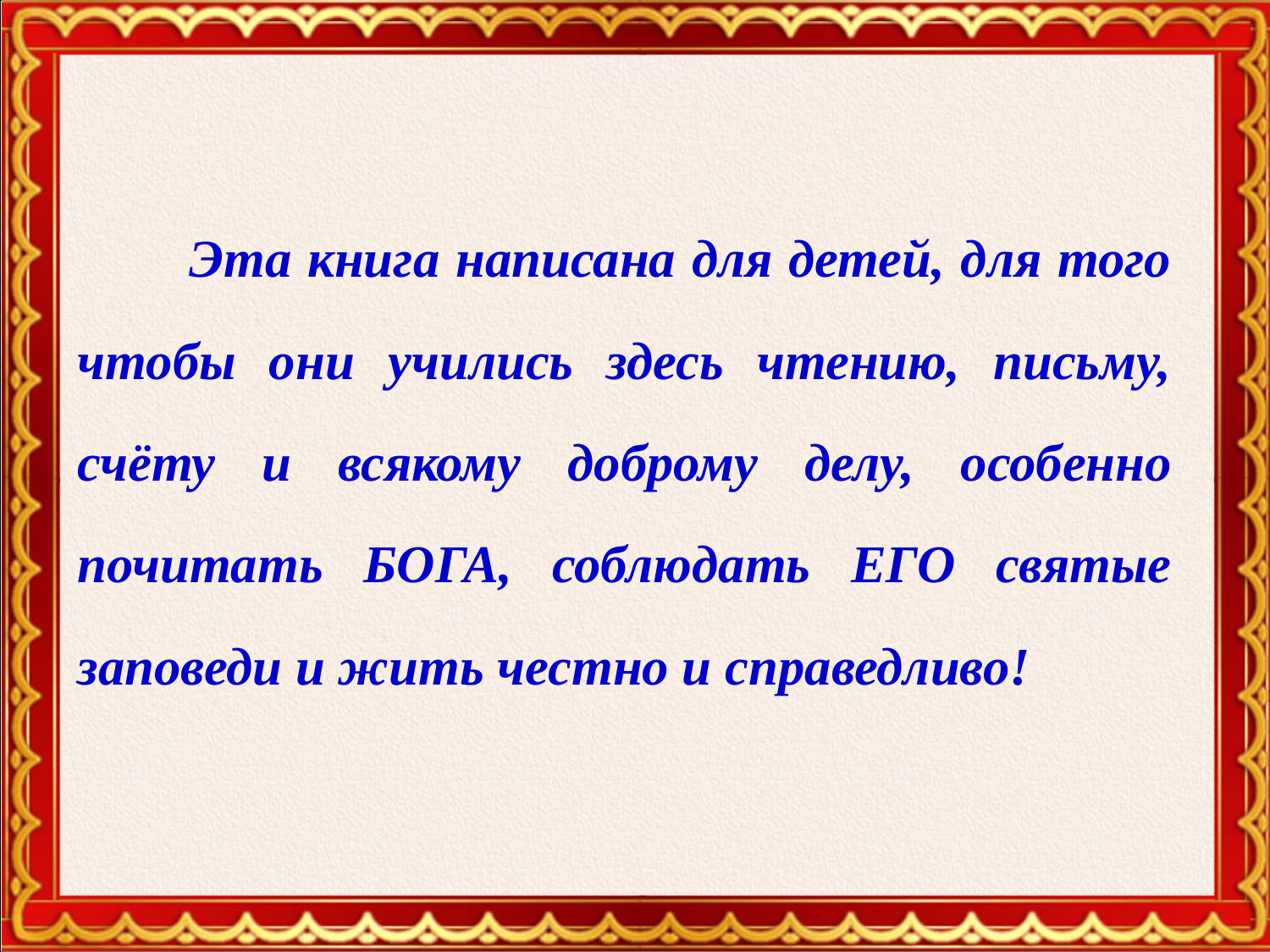

Эта книга написана для детей, для того чтобы они учились здесь чтению, письму, счёту и всякому доброму делу, особенно почитать БОГА, соблюдать ЕГО святые заповеди и жить честно и справедливо!